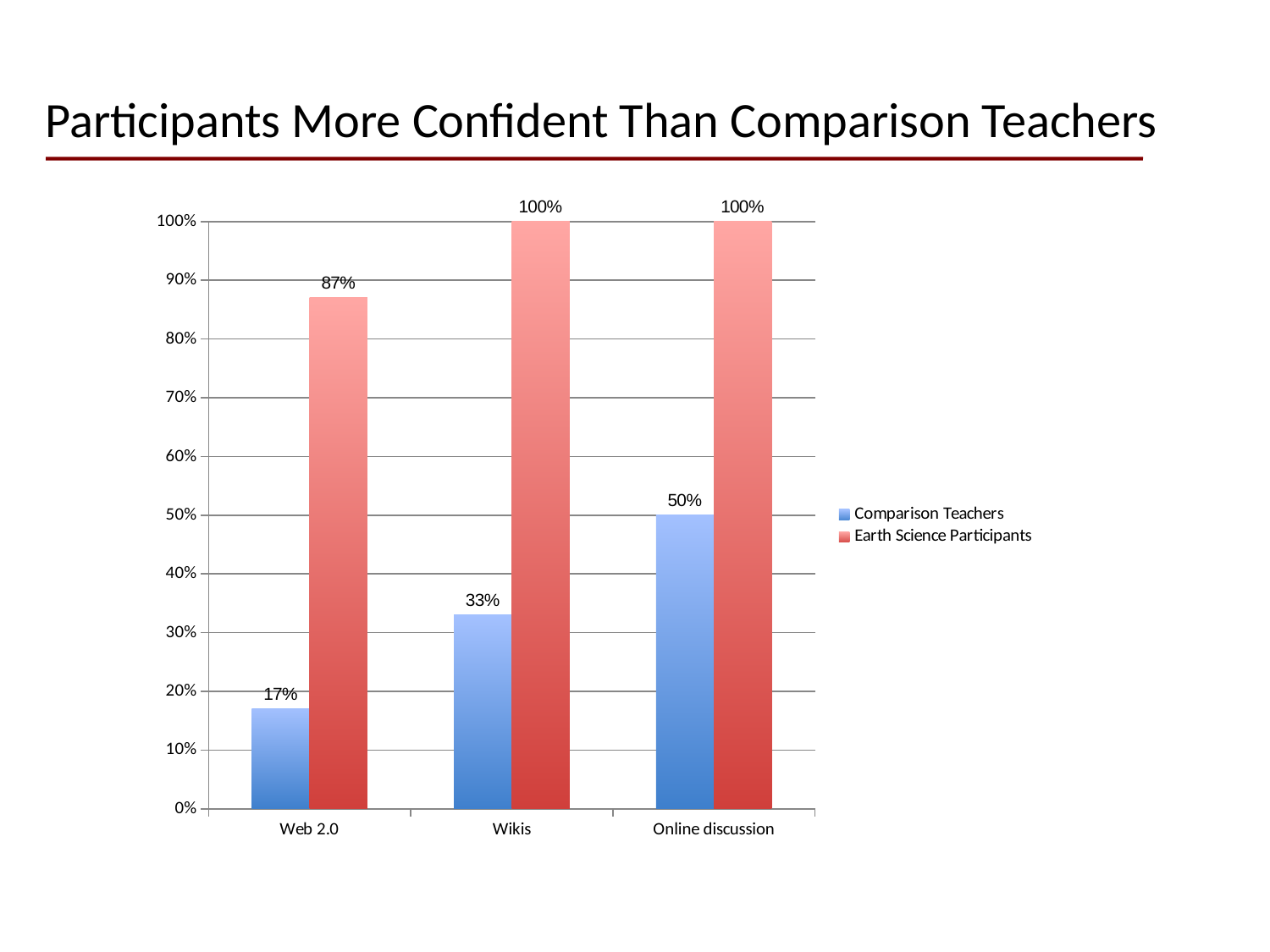

Participants More Confident Than Comparison Teachers

### Chart

| Category | Comparison Teachers | Earth Science Participants |
|---|---|---|
| Web 2.0 | 0.17 | 0.87 |
| Wikis | 0.33 | 1.0 |
| Online discussion | 0.5 | 1.0 |